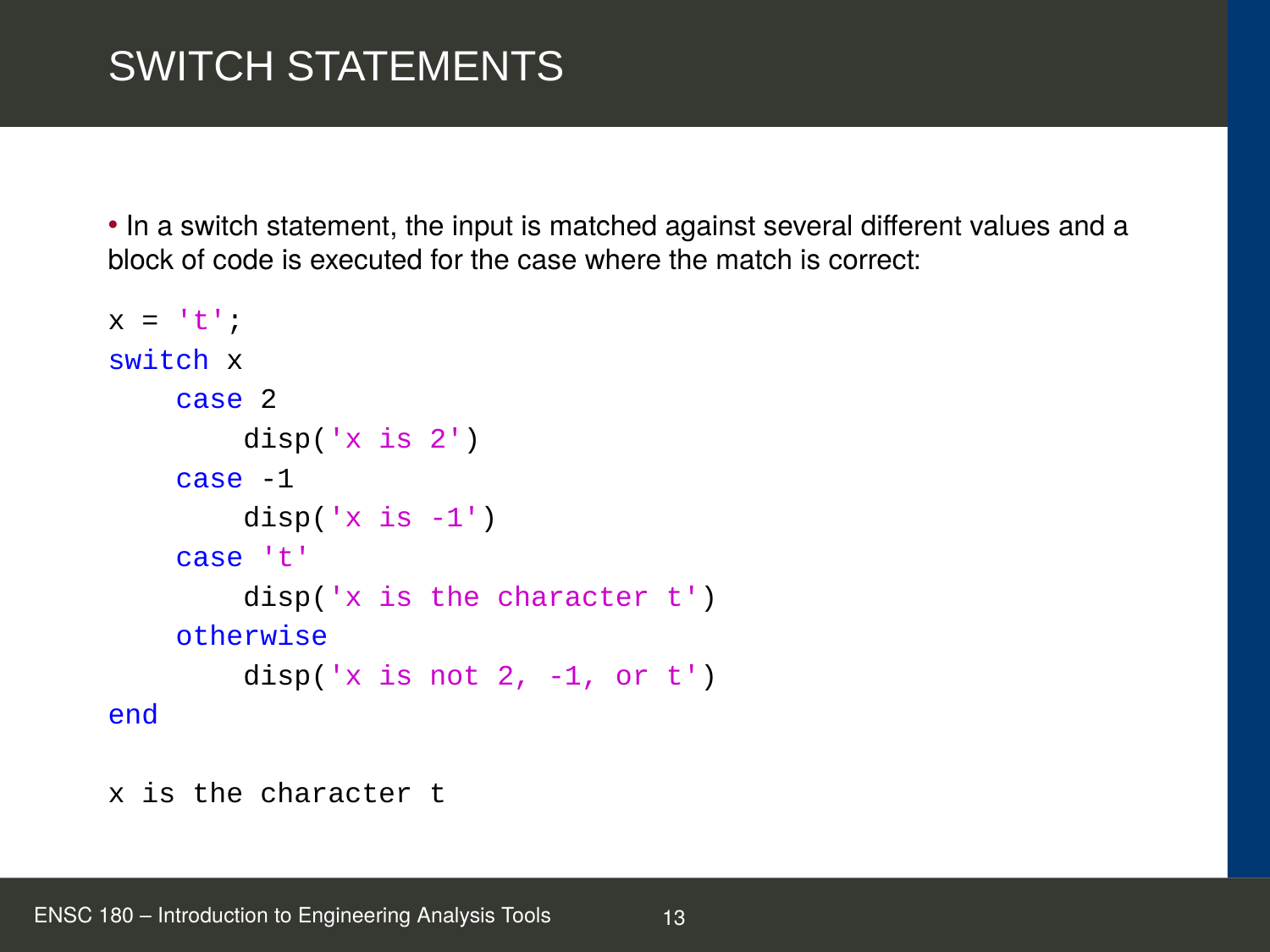

# SWITCH STATEMENTS
 In a switch statement, the input is matched against several different values and a block of code is executed for the case where the match is correct:
x = 't';
switch x
    case 2
        disp('x is 2')
    case -1
        disp('x is -1')
    case 't'
        disp('x is the character t')
    otherwise
        disp('x is not 2, -1, or t')
end

x is the character t

ENSC 180 – Introduction to Engineering Analysis Tools